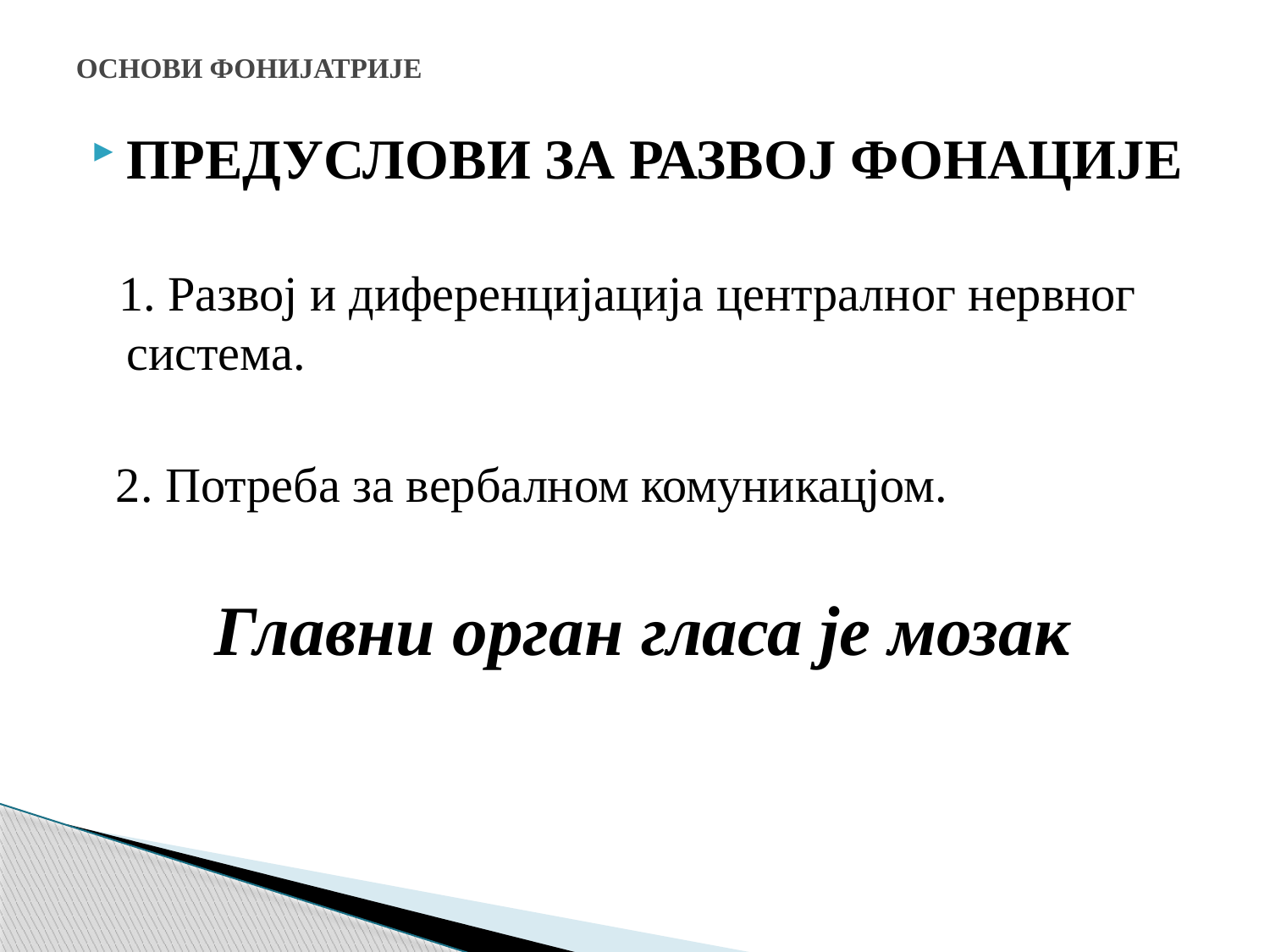

# ОСНОВИ ФОНИЈАТРИЈЕ
ПРЕДУСЛОВИ ЗА РАЗВОЈ ФОНАЦИЈЕ

  1. Развој и диференцијација централног нервног система.

  2. Потреба за вербалном комуникацјом.

         Главни орган гласа је мозак